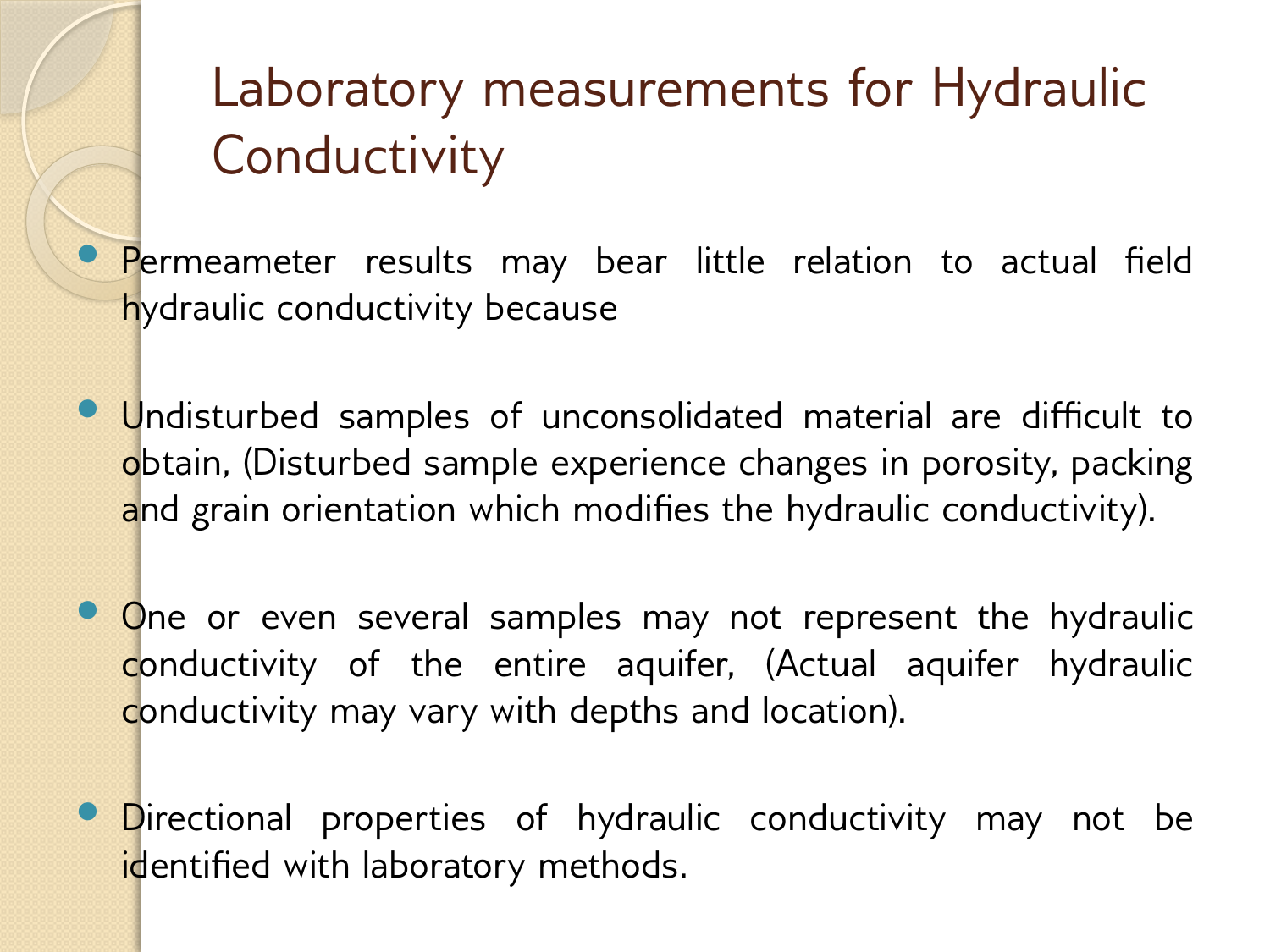

# Laboratory measurements for Hydraulic Conductivity
Permeameter results may bear little relation to actual field hydraulic conductivity because

Undisturbed samples of unconsolidated material are difficult to obtain, (Disturbed sample experience changes in porosity, packing and grain orientation which modifies the hydraulic conductivity).

One or even several samples may not represent the hydraulic conductivity of the entire aquifer, (Actual aquifer hydraulic conductivity may vary with depths and location).

Directional properties of hydraulic conductivity may not be identified with laboratory methods.